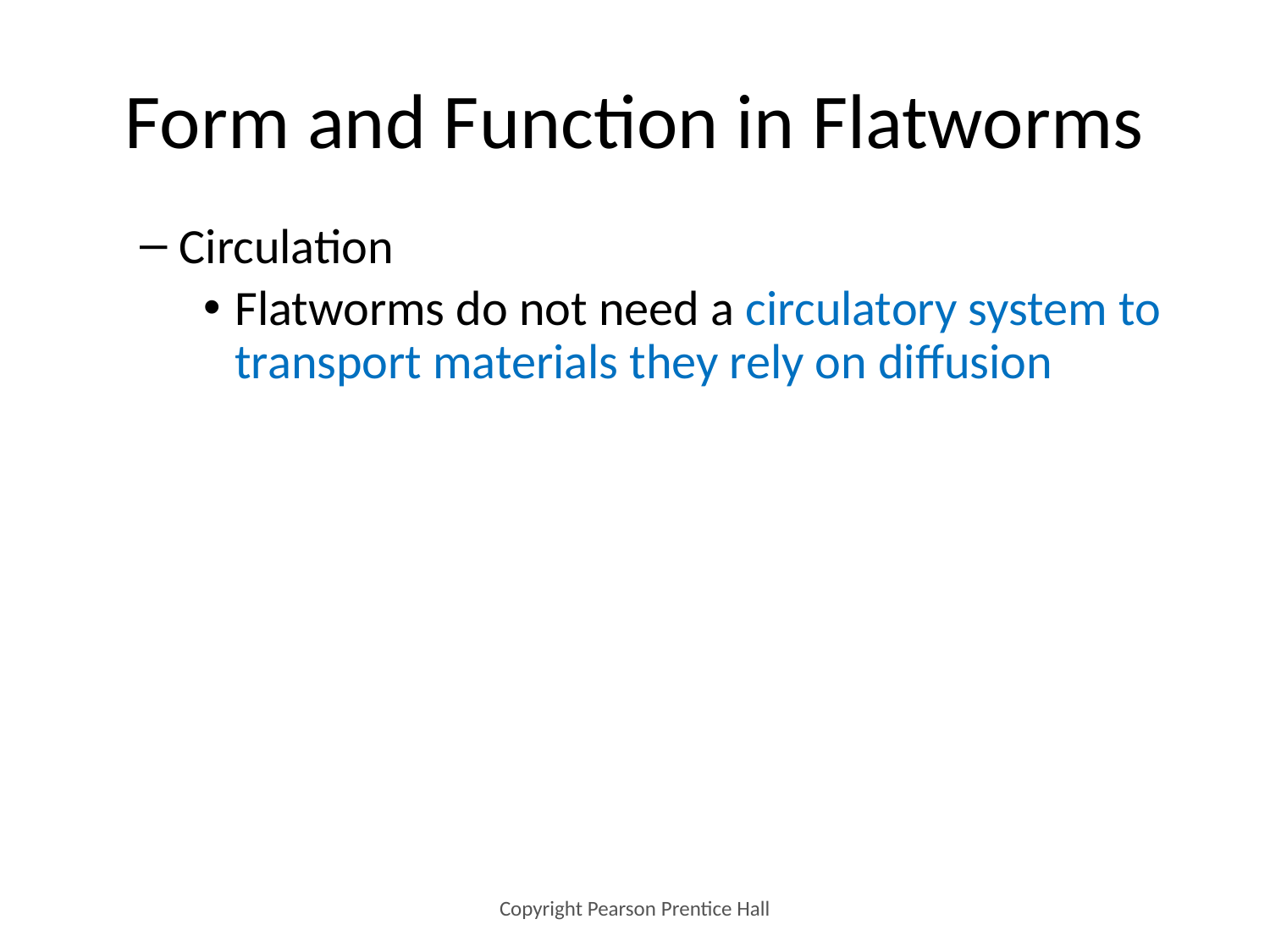

# Form and Function in Flatworms
Circulation
Flatworms do not need a circulatory system to transport materials they rely on diffusion

Copyright Pearson Prentice Hall